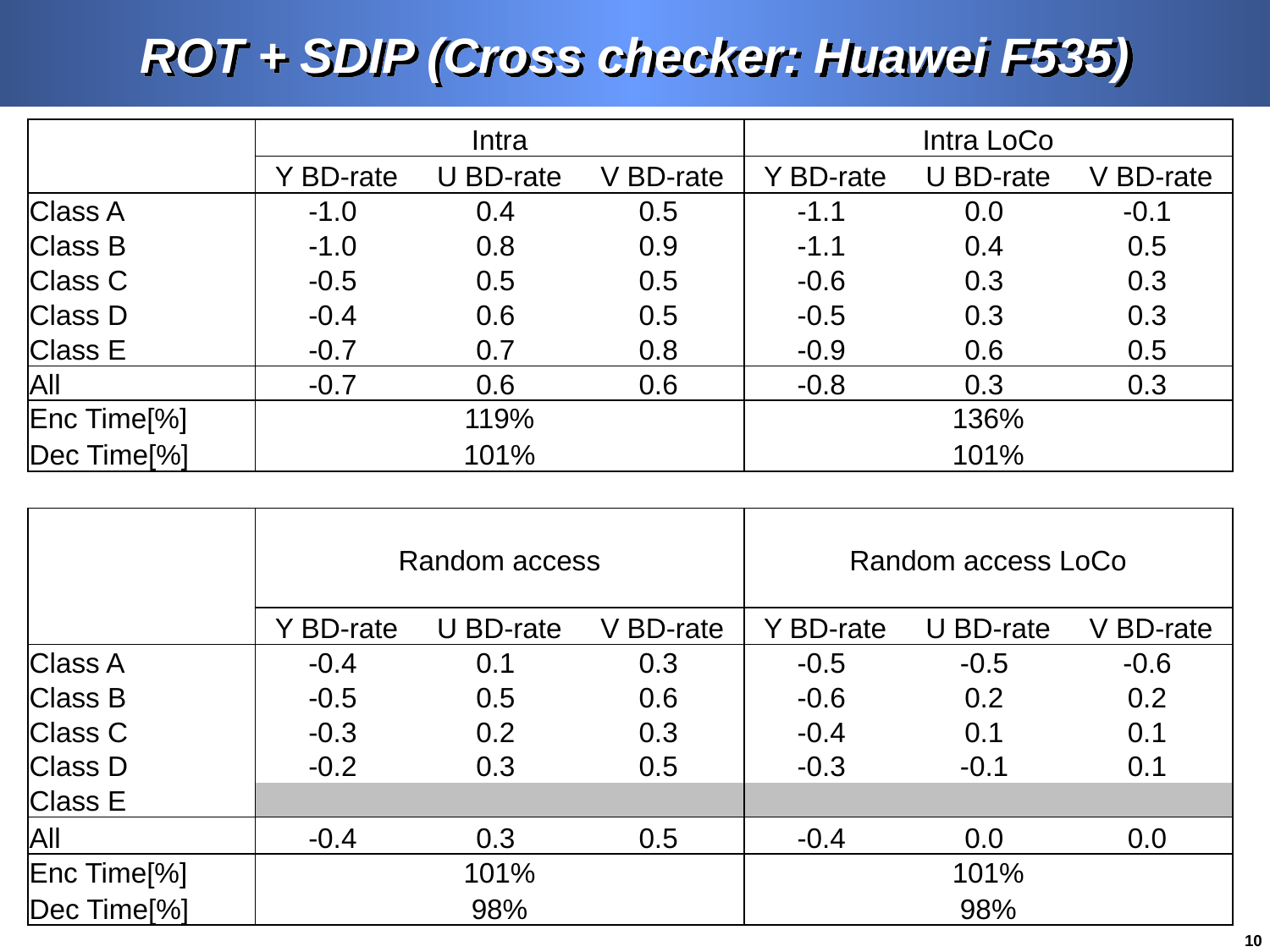

# ROT + SDIP (Cross checker: Huawei F535)
|  | Intra |  |  | Intra LoCo |  |  |
| --- | --- | --- | --- | --- | --- | --- |
|  | Y BD-rate | U BD-rate | V BD-rate | Y BD-rate | U BD-rate | V BD-rate |
| Class A | -1.0 | 0.4 | 0.5 | -1.1 | 0.0 | -0.1 |
| Class B | -1.0 | 0.8 | 0.9 | -1.1 | 0.4 | 0.5 |
| Class C | -0.5 | 0.5 | 0.5 | -0.6 | 0.3 | 0.3 |
| Class D | -0.4 | 0.6 | 0.5 | -0.5 | 0.3 | 0.3 |
| Class E | -0.7 | 0.7 | 0.8 | -0.9 | 0.6 | 0.5 |
| All | -0.7 | 0.6 | 0.6 | -0.8 | 0.3 | 0.3 |
| Enc Time[%] | 119% |  |  | 136% |  |  |
| Dec Time[%] | 101% |  |  | 101% |  |  |
|  |  |  |  |  |  |  |
|  | Random access |  |  | Random access LoCo |  |  |
|  | Y BD-rate | U BD-rate | V BD-rate | Y BD-rate | U BD-rate | V BD-rate |
| Class A | -0.4 | 0.1 | 0.3 | -0.5 | -0.5 | -0.6 |
| Class B | -0.5 | 0.5 | 0.6 | -0.6 | 0.2 | 0.2 |
| Class C | -0.3 | 0.2 | 0.3 | -0.4 | 0.1 | 0.1 |
| Class D | -0.2 | 0.3 | 0.5 | -0.3 | -0.1 | 0.1 |
| Class E |  |  |  |  |  |  |
| All | -0.4 | 0.3 | 0.5 | -0.4 | 0.0 | 0.0 |
| Enc Time[%] | 101% |  |  | 101% |  |  |
| Dec Time[%] | 98% |  |  | 98% |  |  |
10